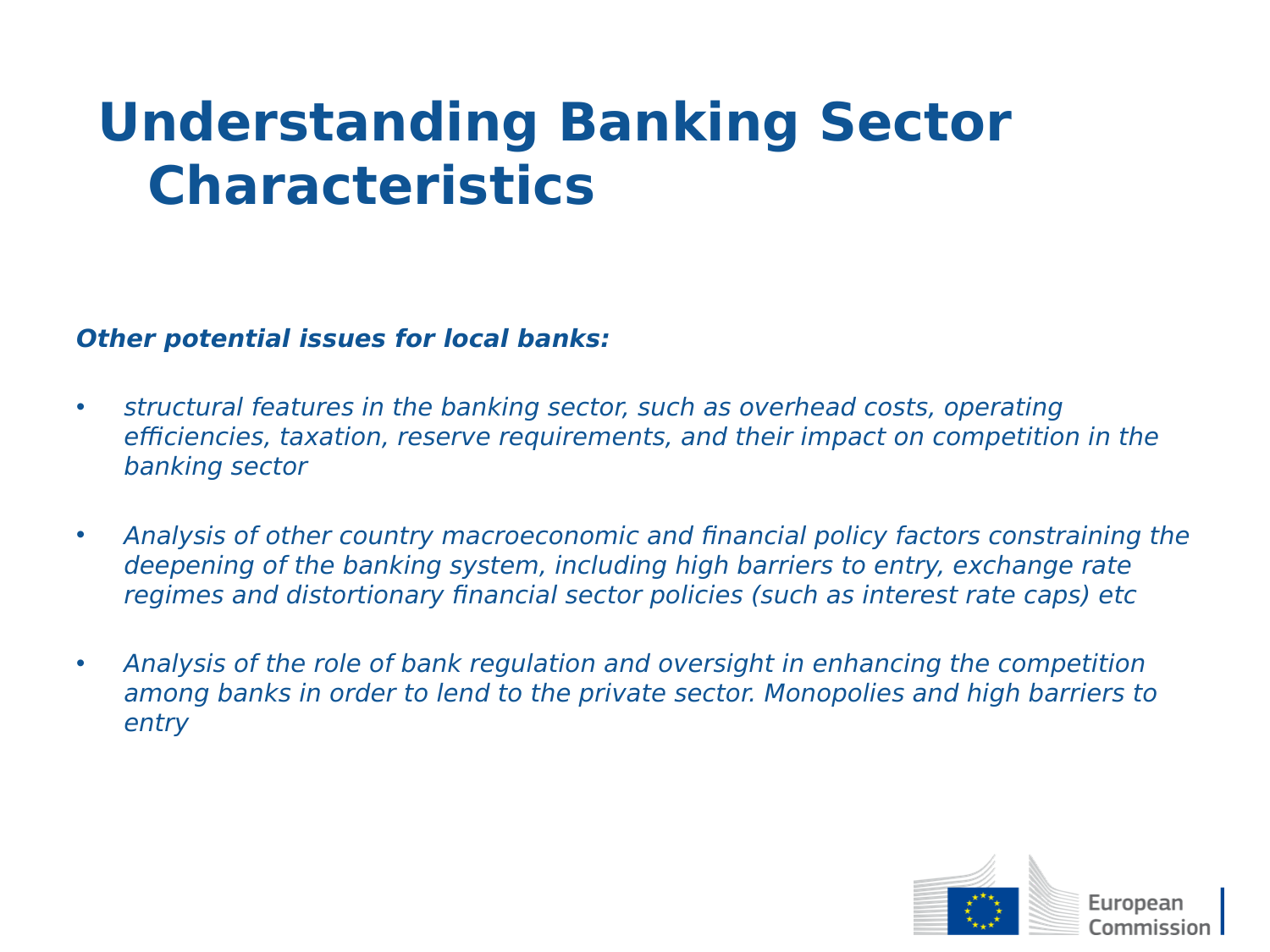

# Understanding Banking Sector Characteristics
Other potential issues for local banks:

structural features in the banking sector, such as overhead costs, operating efficiencies, taxation, reserve requirements, and their impact on competition in the banking sector

Analysis of other country macroeconomic and financial policy factors constraining the deepening of the banking system, including high barriers to entry, exchange rate regimes and distortionary financial sector policies (such as interest rate caps) etc

Analysis of the role of bank regulation and oversight in enhancing the competition among banks in order to lend to the private sector. Monopolies and high barriers to entry